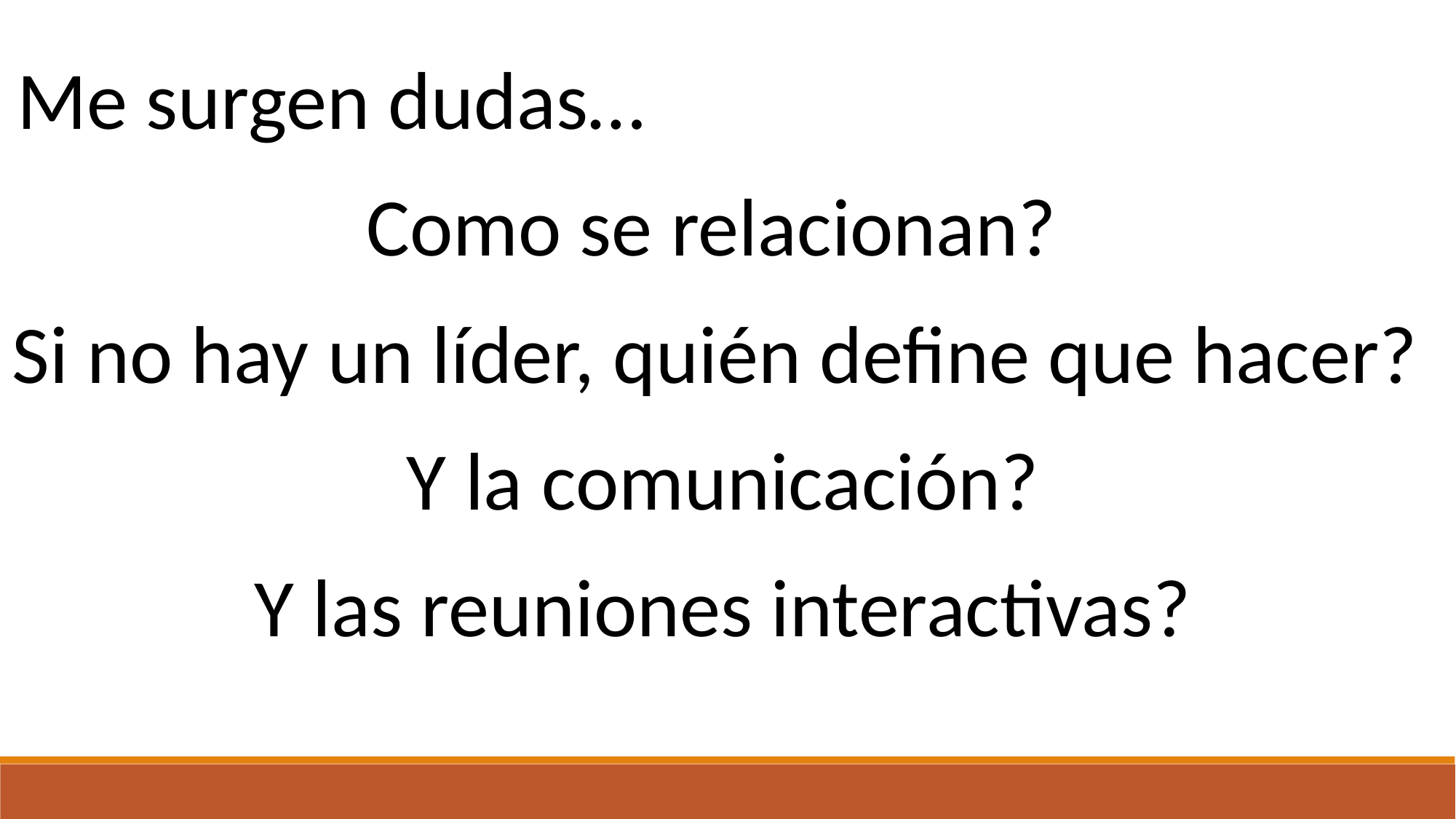

Me surgen dudas…
Como se relacionan?
Si no hay un líder, quién define que hacer?
Y la comunicación?
Y las reuniones interactivas?